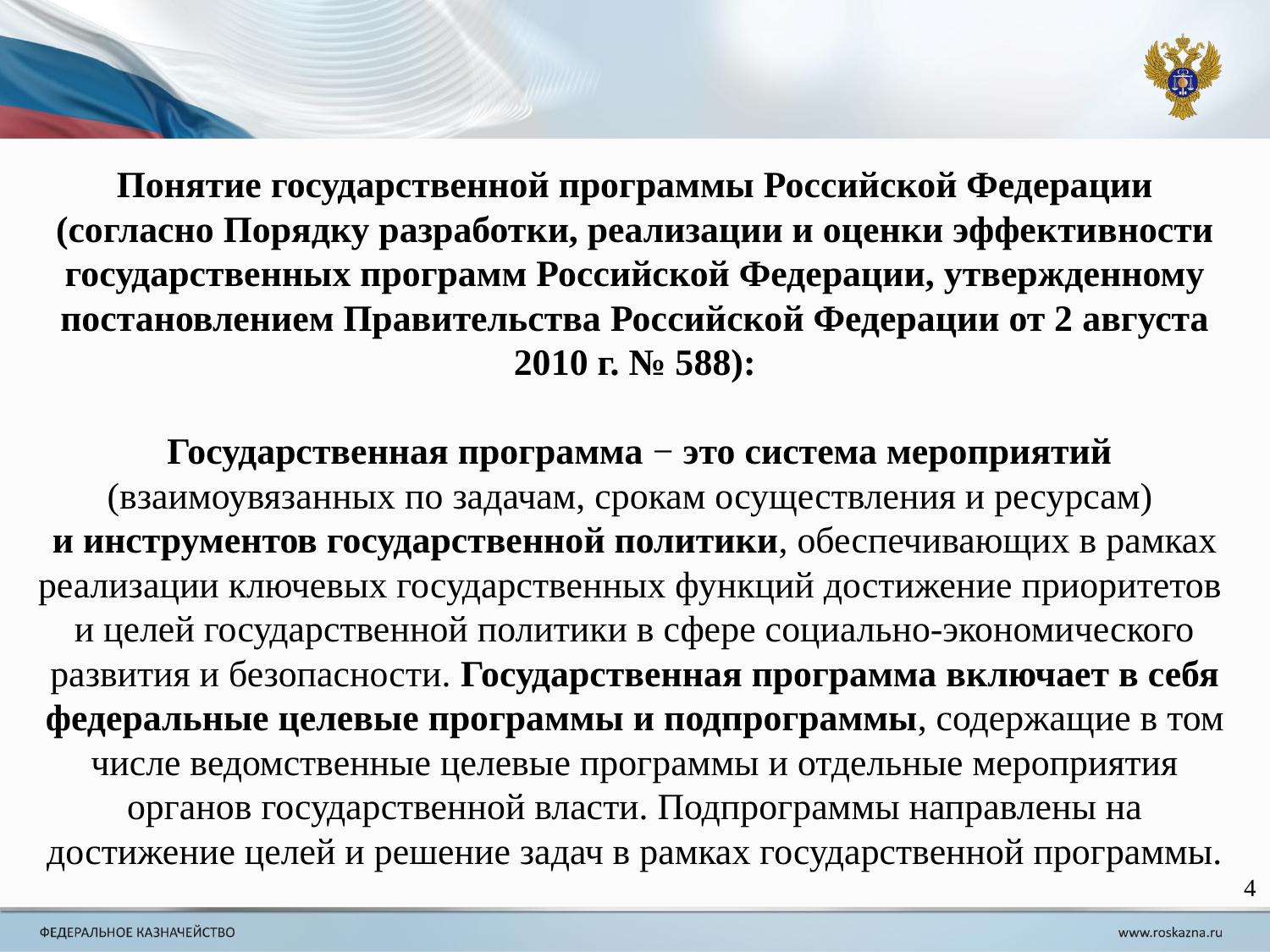

Понятие государственной программы Российской Федерации
(согласно Порядку разработки, реализации и оценки эффективности государственных программ Российской Федерации, утвержденному постановлением Правительства Российской Федерации от 2 августа 2010 г. № 588):
 Государственная программа − это система мероприятий (взаимоувязанных по задачам, срокам осуществления и ресурсам)
и инструментов государственной политики, обеспечивающих в рамках реализации ключевых государственных функций достижение приоритетов
и целей государственной политики в сфере социально-экономического развития и безопасности. Государственная программа включает в себя федеральные целевые программы и подпрограммы, содержащие в том числе ведомственные целевые программы и отдельные мероприятия органов государственной власти. Подпрограммы направлены на достижение целей и решение задач в рамках государственной программы.
4